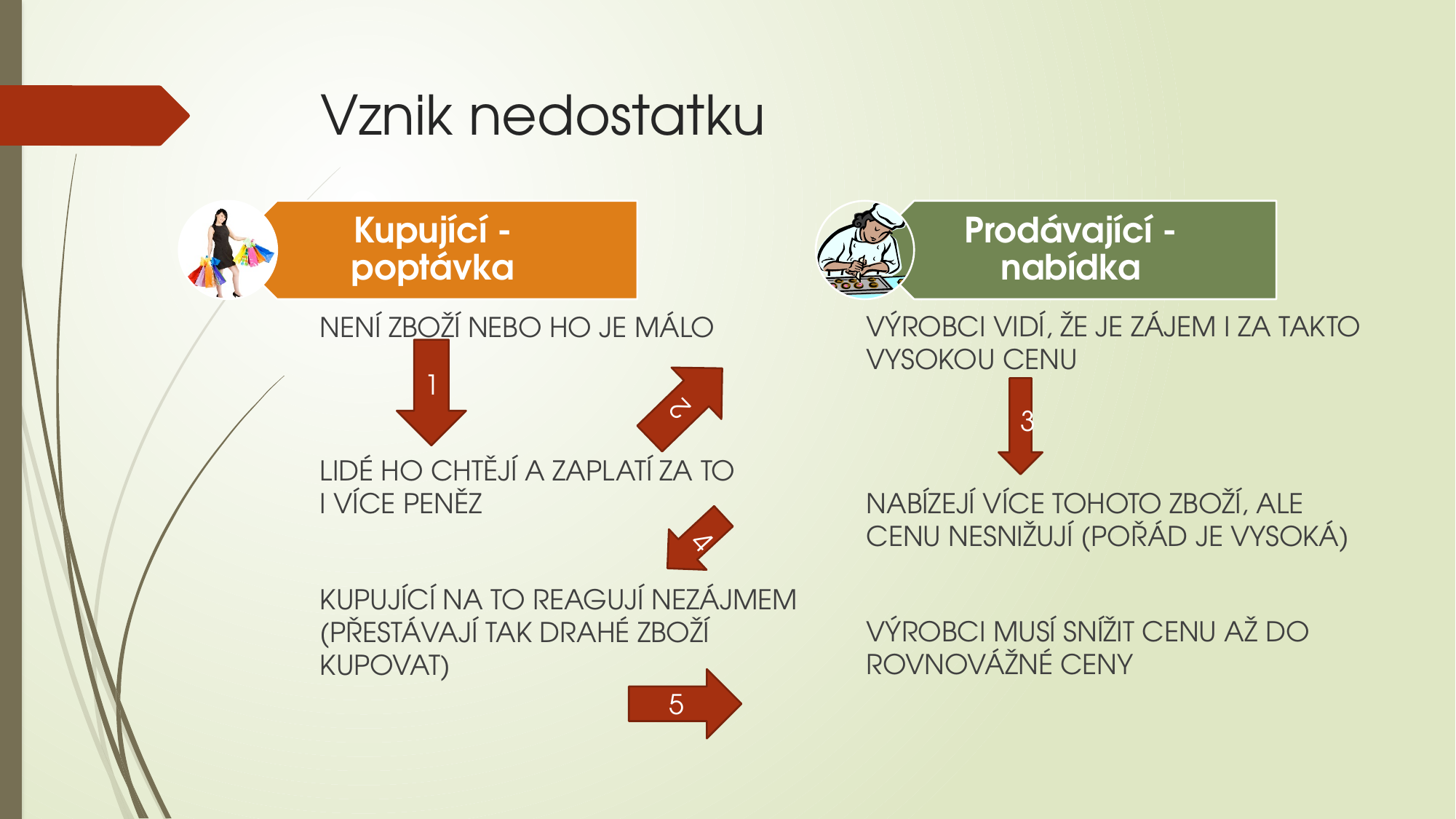

# Vznik nedostatku
Kupující - poptávka
Prodávající - nabídka
VÝROBCI VIDÍ, ŽE JE ZÁJEM I ZA TAKTO VYSOKOU CENU

NABÍZEJÍ VÍCE TOHOTO ZBOŽÍ, ALE CENU NESNIŽUJÍ (POŘÁD JE VYSOKÁ)

VÝROBCI MUSÍ SNÍŽIT CENU AŽ DO ROVNOVÁŽNÉ CENY
NENÍ ZBOŽÍ NEBO HO JE MÁLO

LIDÉ HO CHTĚJÍ A ZAPLATÍ ZA TO
I VÍCE PENĚZ

KUPUJÍCÍ NA TO REAGUJÍ NEZÁJMEM (PŘESTÁVAJÍ TAK DRAHÉ ZBOŽÍ KUPOVAT)

1
2
3
4
5